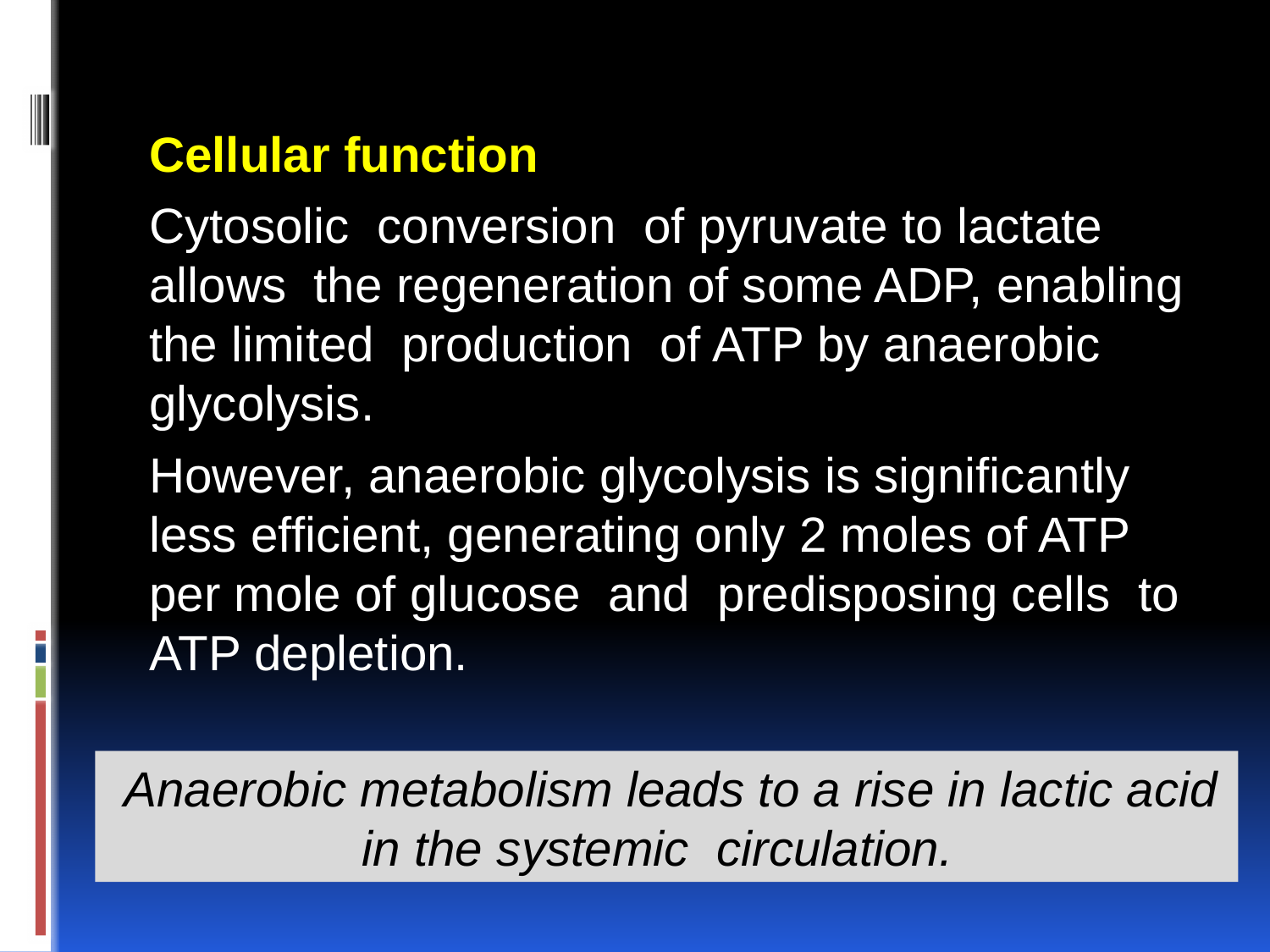

Cellular function
Cytosolic  conversion  of pyruvate to lactate  allows  the regeneration of some ADP, enabling the limited  production  of ATP by anaerobic glycolysis.
However, anaerobic glycolysis is significantly less efficient, generating only 2 moles of ATP per mole of glucose  and  predisposing cells  to ATP depletion.
Anaerobic metabolism leads to a rise in lactic acid in the systemic  circulation.